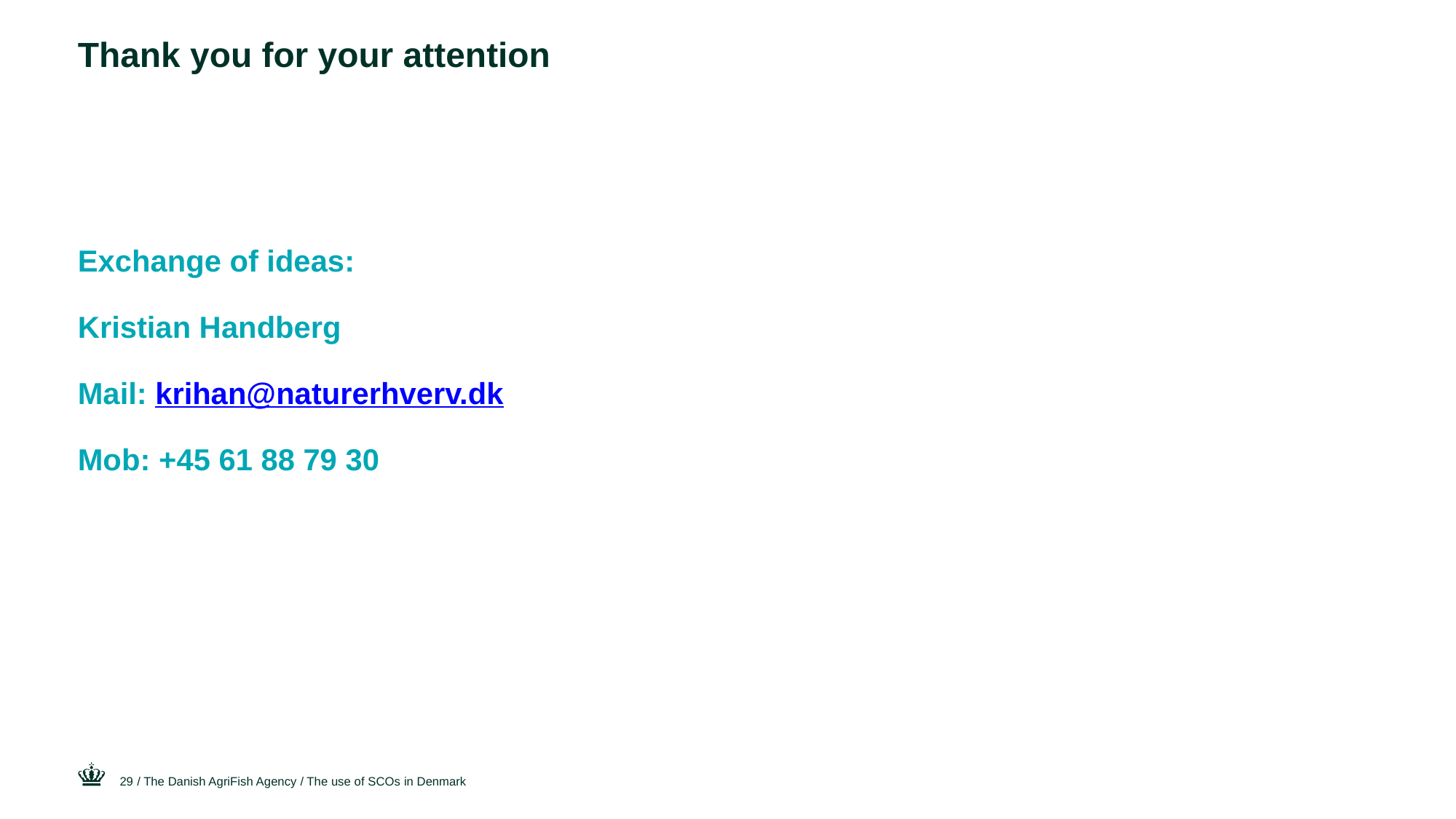

# Thank you for your attention

Exchange of ideas:

Kristian Handberg

Mail: krihan@naturerhverv.dk

Mob: +45 61 88 79 30
29
/ The Danish AgriFish Agency / The use of SCOs in Denmark
28 September 2016